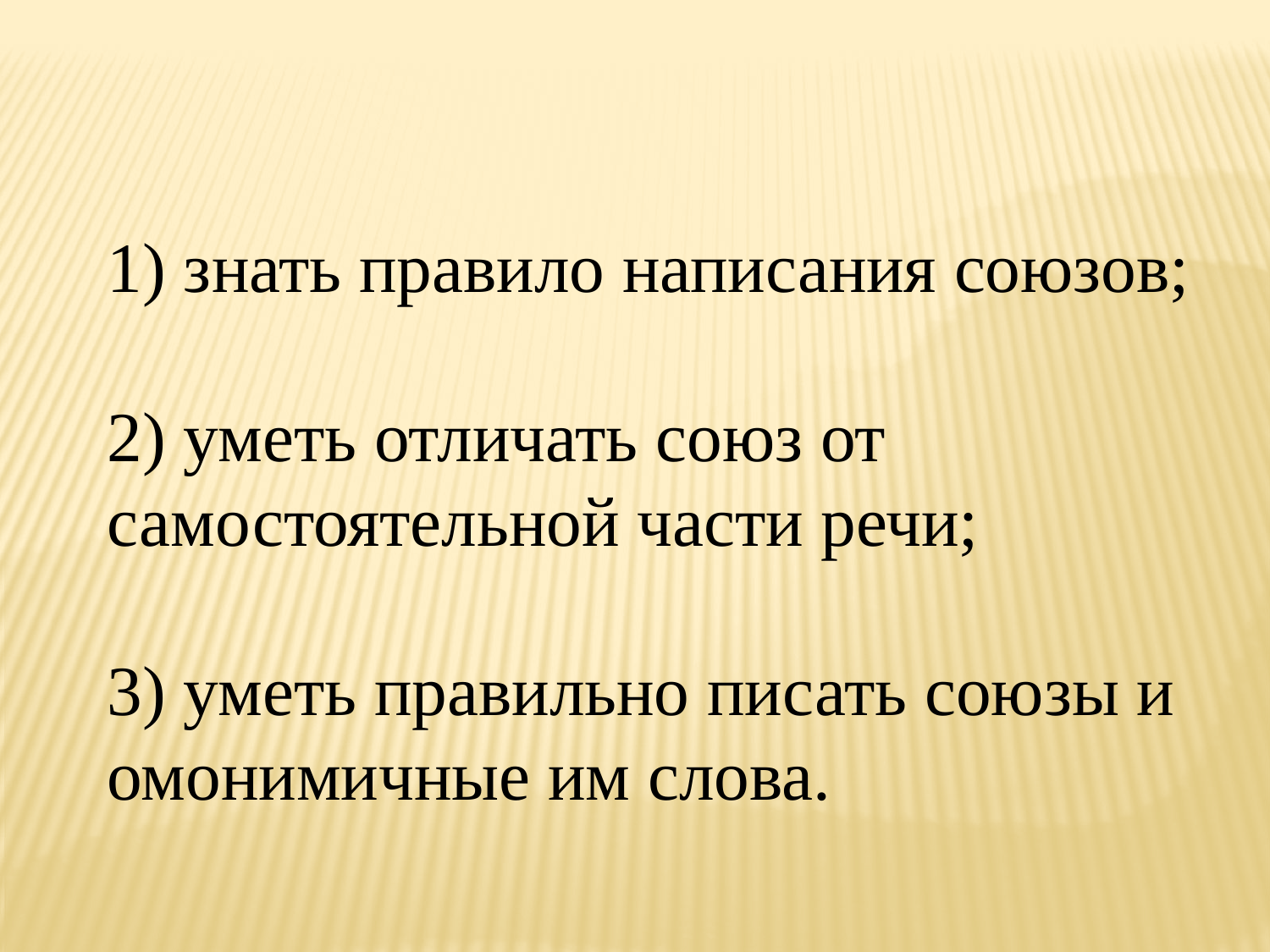

1) знать правило написания союзов;

2) уметь отличать союз от самостоятельной части речи;

3) уметь правильно писать союзы и омонимичные им слова.